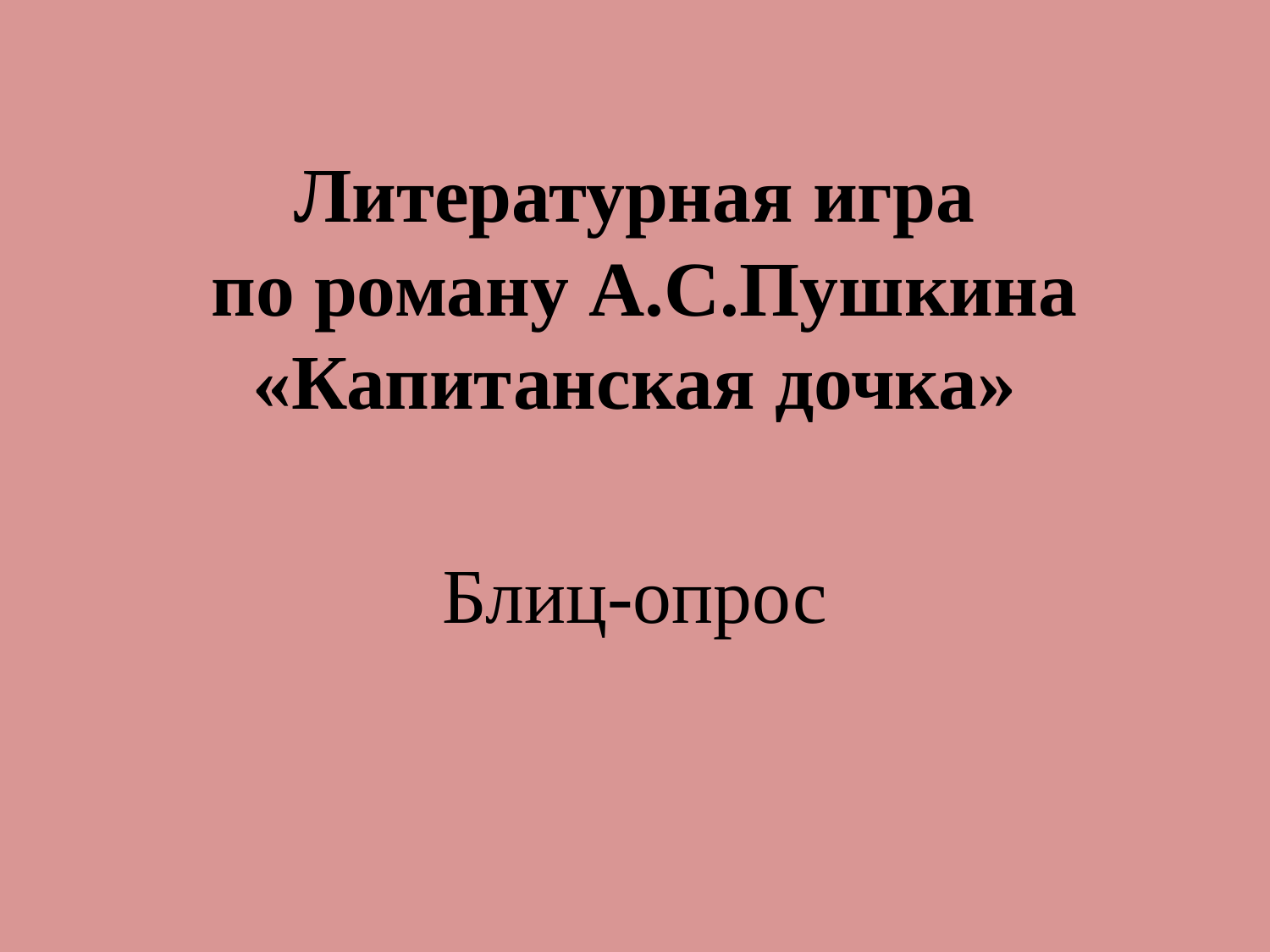

# Литературная игра по роману А.С.Пушкина «Капитанская дочка»
Блиц-опрос